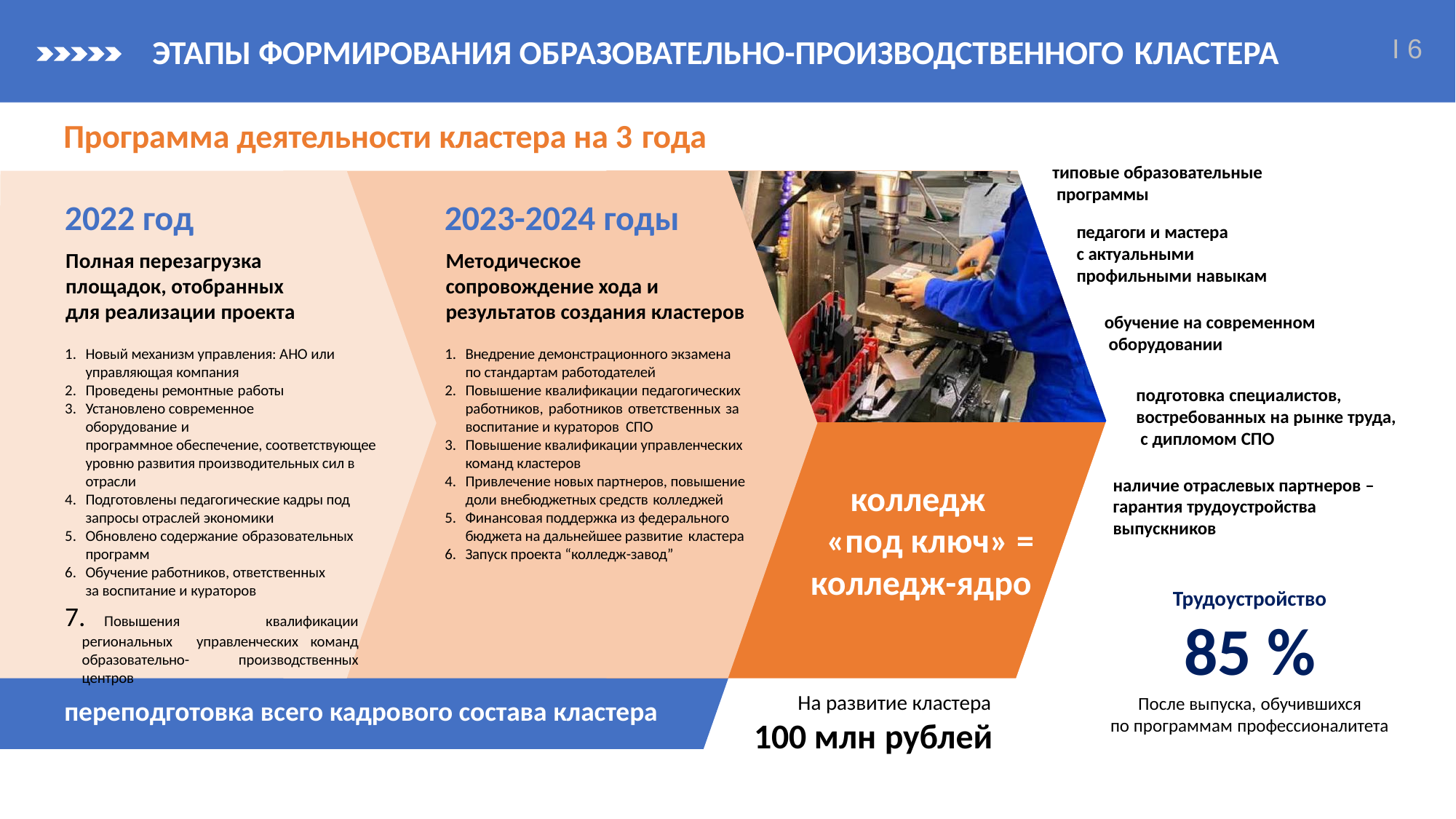

I 6
ЭТАПЫ ФОРМИРОВАНИЯ ОБРАЗОВАТЕЛЬНО-ПРОИЗВОДСТВЕННОГО КЛАСТЕРА

Программа деятельности кластера на 3 года

типовые образовательные  программы

2022 год
Полная перезагрузка  площадок, отобранных  для реализации проекта
2023-2024 годы
Методическое
сопровождение хода и
результатов создания кластеров
педагоги и мастера
с актуальными
профильными навыкам

обучение на современном  оборудовании
Новый механизм управления: АНО или  управляющая компания
Проведены ремонтные работы
Установлено современное оборудование и
программное обеспечение, соответствующее  уровню развития производительных сил в  отрасли
Подготовлены педагогические кадры под  запросы отраслей экономики
Обновлено содержание образовательных
программ
Обучение работников, ответственных  за воспитание и кураторов
	Повышения квалификации региональных  управленческих команд образовательно-  производственных центров
Внедрение демонстрационного экзамена  по стандартам работодателей
Повышение квалификации педагогических  работников, работников ответственных за  воспитание и кураторов СПО
Повышение квалификации управленческих  команд кластеров
Привлечение новых партнеров, повышение  доли внебюджетных средств колледжей
Финансовая поддержка из федерального
бюджета на дальнейшее развитие кластера
Запуск проекта “колледж-завод”
подготовка специалистов,
востребованных на рынке труда,  с дипломом СПО
наличие отраслевых партнеров –  гарантия трудоустройства
выпускников
колледж
«под ключ» =  колледж-ядро
Трудоустройство
85 %
После выпуска, обучившихся
по программам профессионалитета
На развитие кластера
100 млн рублей
переподготовка всего кадрового состава кластера